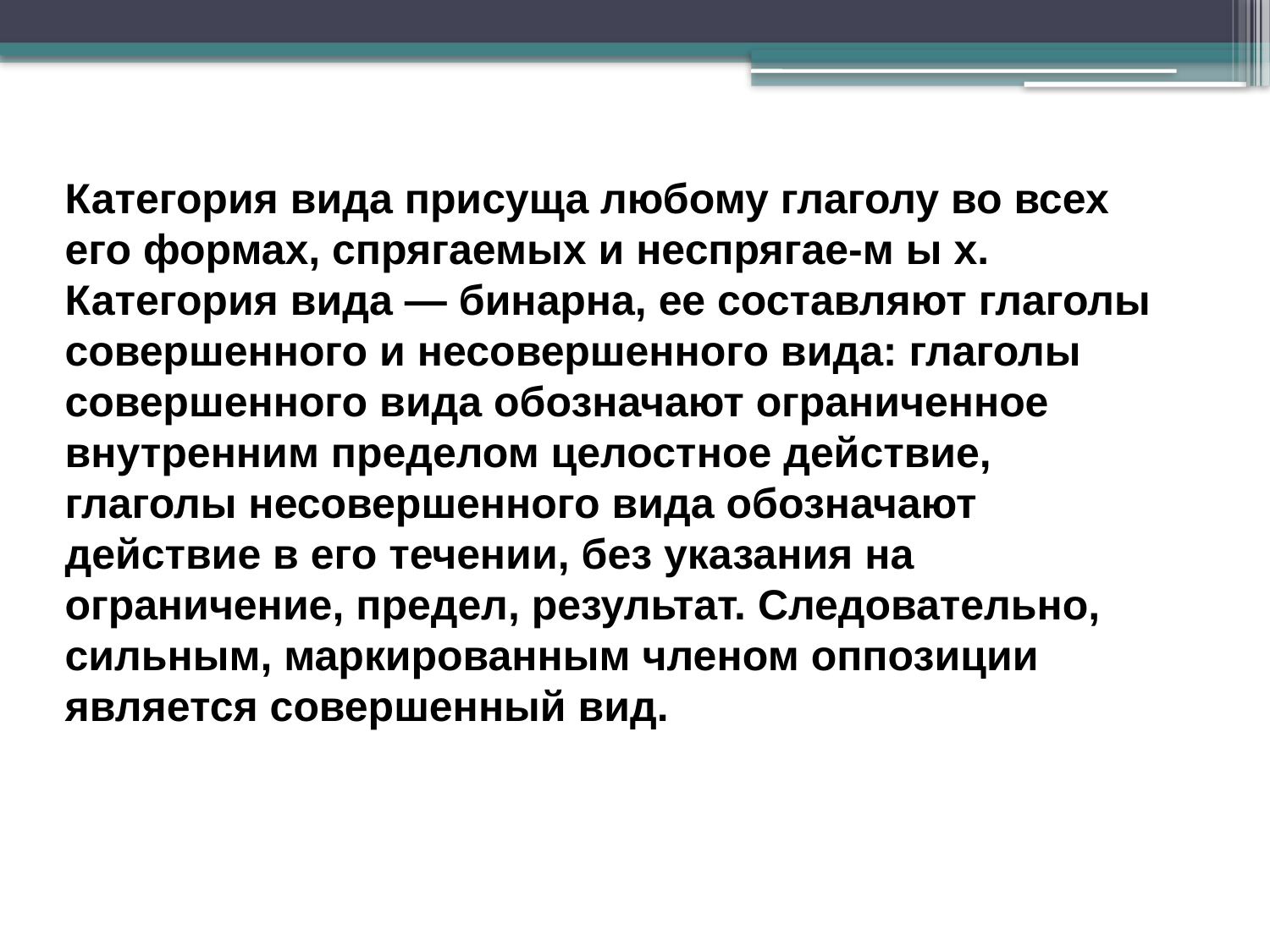

Категория вида присуща любому глаголу во всех его формах, спрягаемых и неспрягае-м ы х. Категория вида — бинарна, ее составляют глаголы совер­шенного и несовершенного вида: глаголы совершенного вида обозначают ограниченное внутренним пределом целост­ное действие, глаголы несовершенного вида обозна­чают действие в его течении, без указания на ограничение, предел, результат. Следовательно, сильным, маркированным чле­ном оппозиции является совершенный вид.
|  |
| --- |